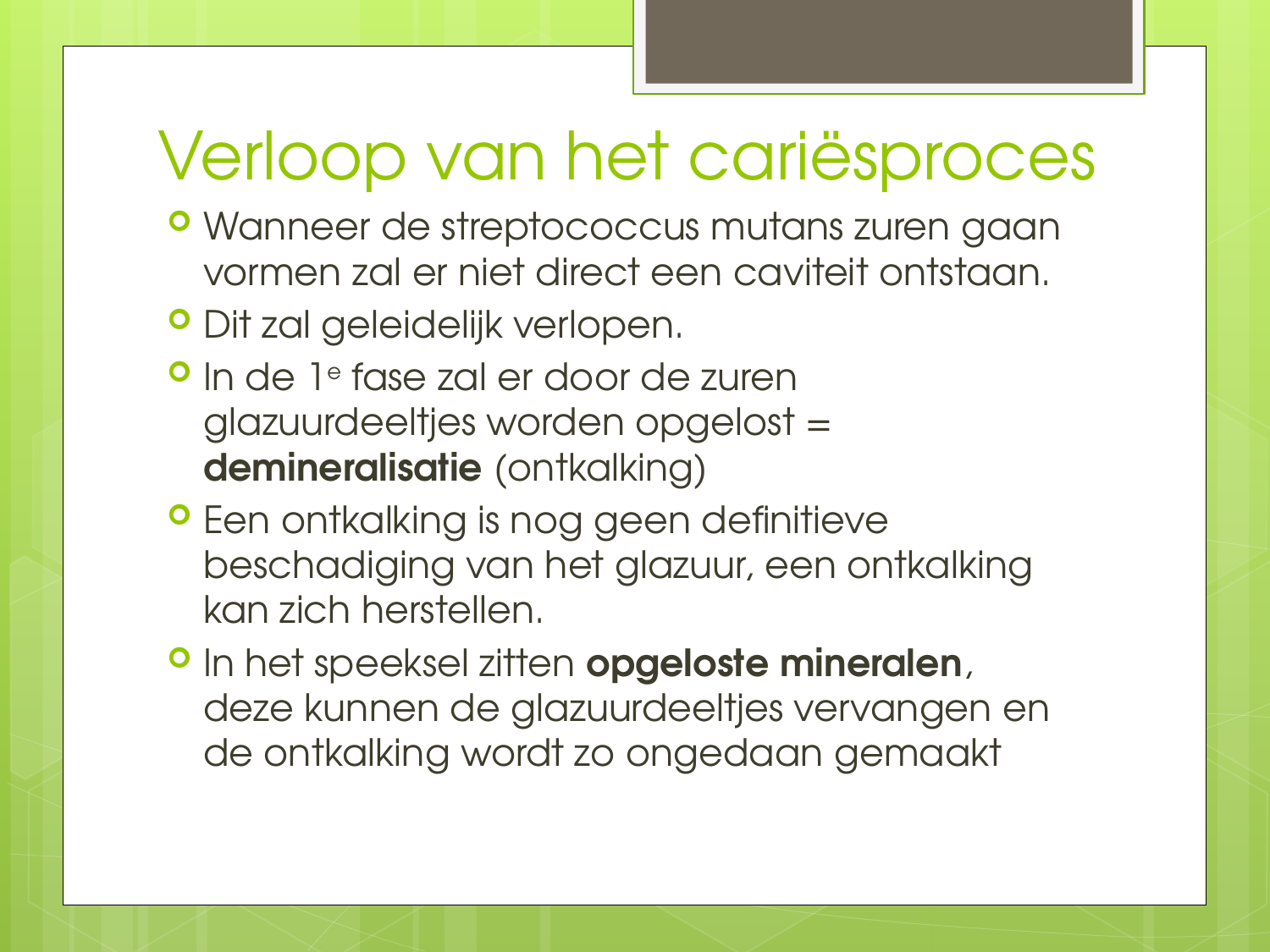

# Verloop van het cariësproces
Wanneer de streptococcus mutans zuren gaan vormen zal er niet direct een caviteit ontstaan.
Dit zal geleidelijk verlopen.
In de 1e fase zal er door de zuren glazuurdeeltjes worden opgelost = demineralisatie (ontkalking)
Een ontkalking is nog geen definitieve beschadiging van het glazuur, een ontkalking kan zich herstellen.
In het speeksel zitten opgeloste mineralen, deze kunnen de glazuurdeeltjes vervangen en de ontkalking wordt zo ongedaan gemaakt